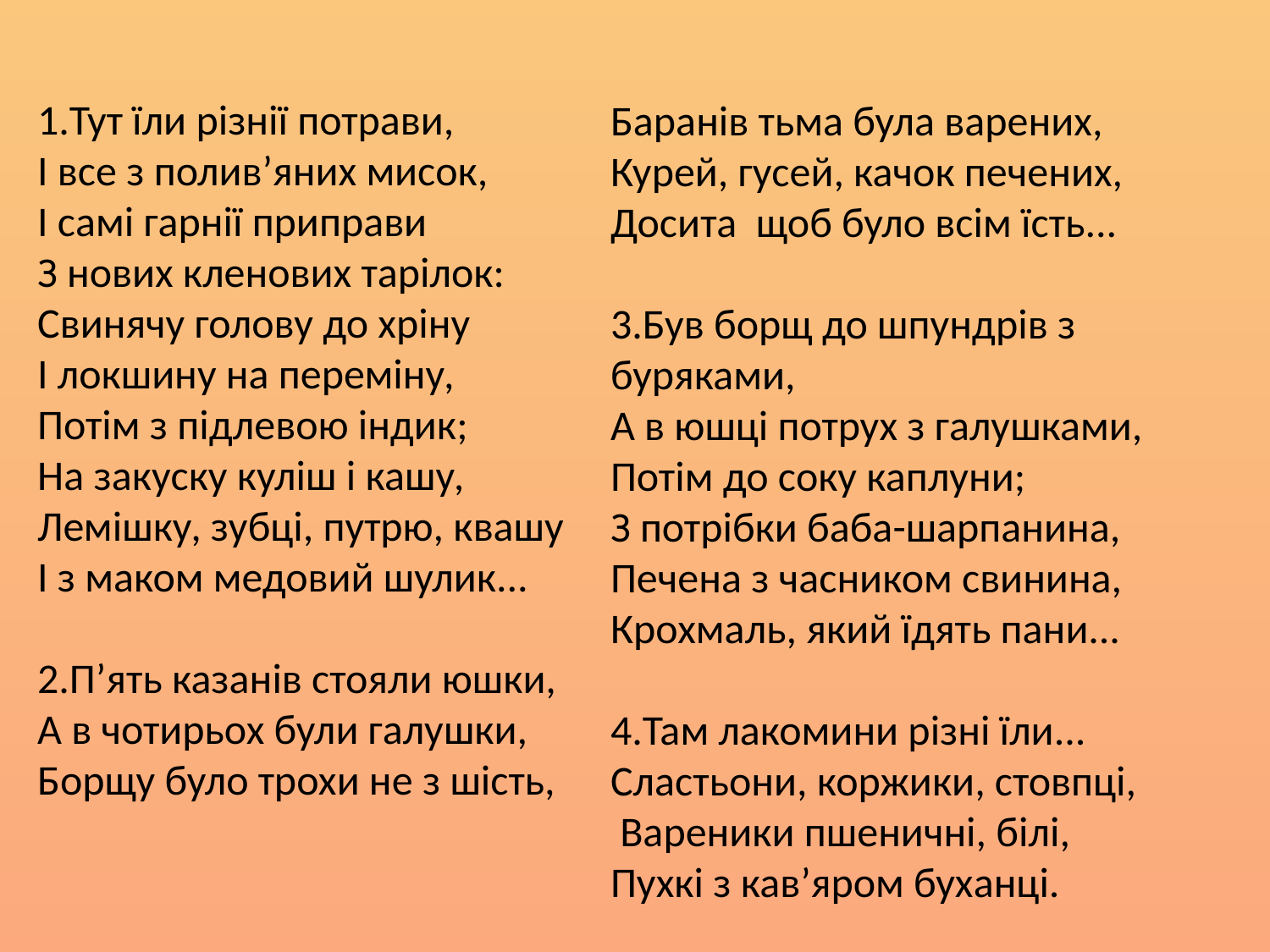

1.Тут їли різнії потрави,
І все з полив’яних мисок,
І самі гарнії приправи
З нових кленових тарілок:
Свинячу голову до хріну
І локшину на переміну,
Потім з підлевою індик;
На закуску куліш і кашу,
Лемішку, зубці, путрю, квашу
І з маком медовий шулик...

2.П’ять казанів стояли юшки,
А в чотирьох були галушки,
Борщу було трохи не з шість,
Баранів тьма була варених,
Курей, гусей, качок печених,
Досита  щоб було всім їсть...

3.Був борщ до шпундрів з буряками,
А в юшці потрух з галушками,
Потім до соку каплуни;
З потрібки баба-шарпанина,
Печена з часником свинина,
Крохмаль, який їдять пани...

4.Там лакомини різні їли...
Сластьони, коржики, стовпці,
 Вареники пшеничні, білі,
Пухкі з кав’яром буханці.